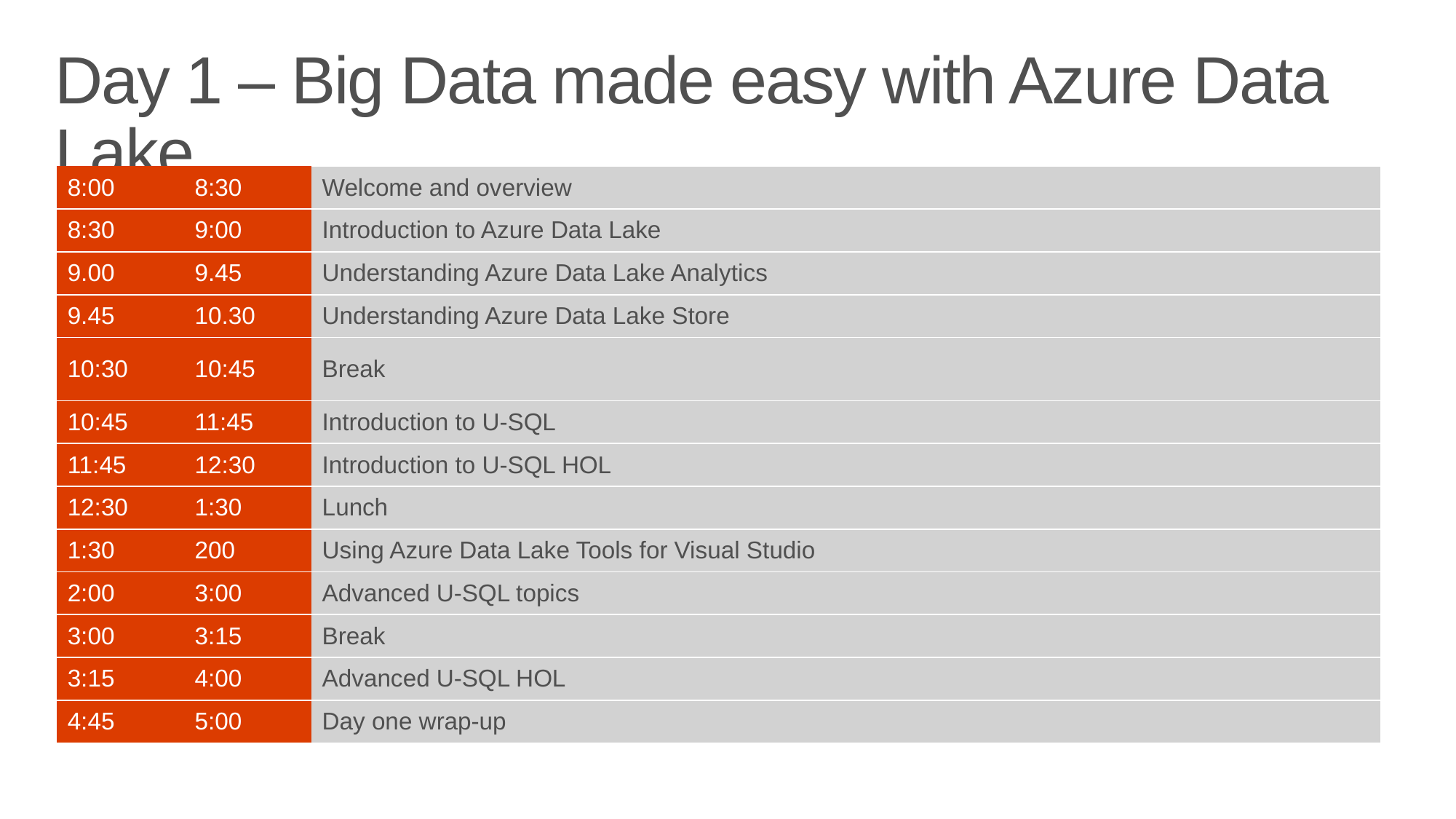

Day 1 – Big Data made easy with Azure Data Lake
| 8:00 | 8:30 | Welcome and overview |
| --- | --- | --- |
| 8:30 | 9:00 | Introduction to Azure Data Lake |
| 9.00 | 9.45 | Understanding Azure Data Lake Analytics |
| 9.45 | 10.30 | Understanding Azure Data Lake Store |
| 10:30 | 10:45 | Break |
| 10:45 | 11:45 | Introduction to U-SQL |
| 11:45 | 12:30 | Introduction to U-SQL HOL |
| 12:30 | 1:30 | Lunch |
| 1:30 | 200 | Using Azure Data Lake Tools for Visual Studio |
| 2:00 | 3:00 | Advanced U-SQL topics |
| 3:00 | 3:15 | Break |
| 3:15 | 4:00 | Advanced U-SQL HOL |
| 4:45 | 5:00 | Day one wrap-up |
3